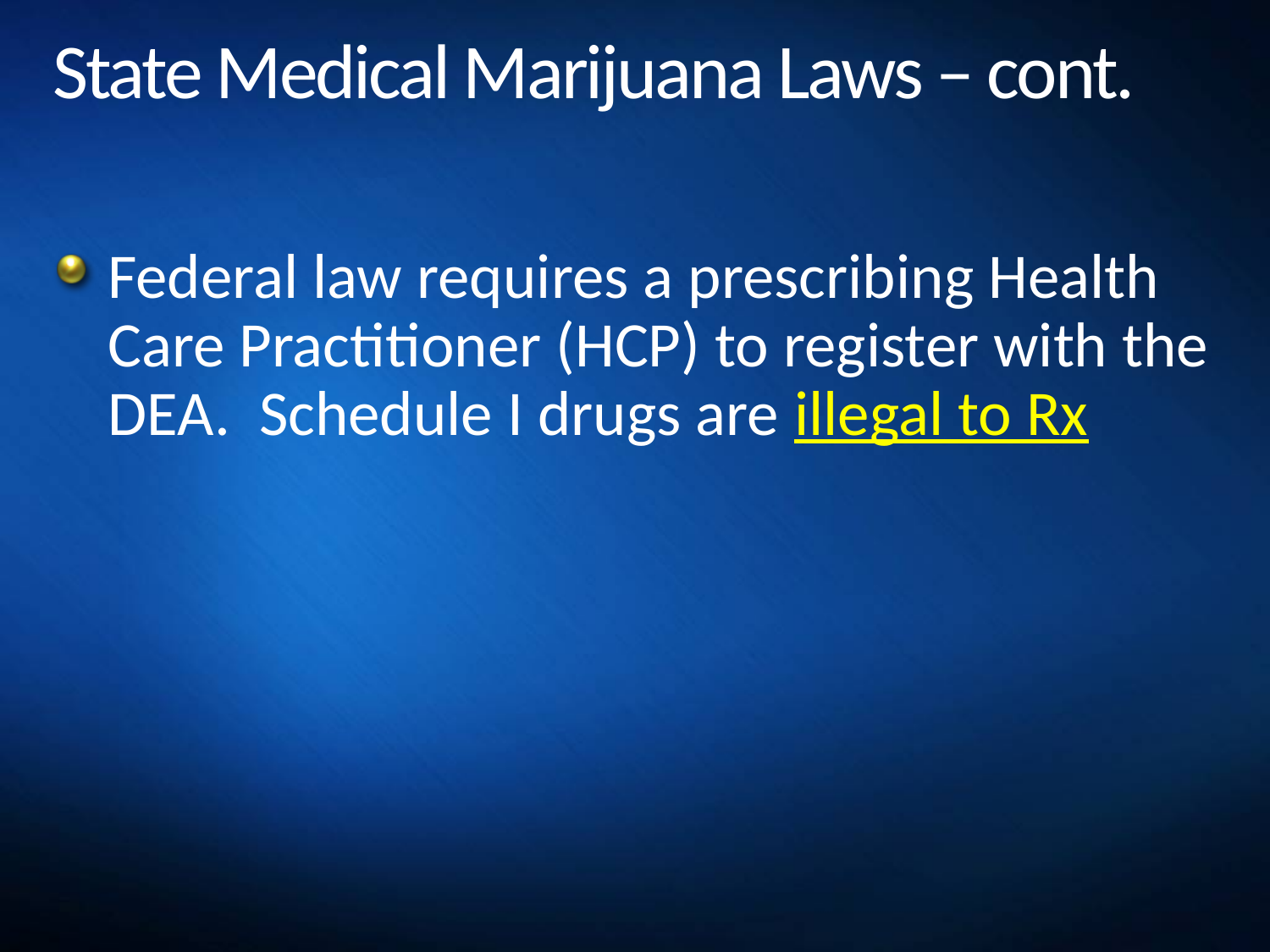

# State Medical Marijuana Laws – cont.
Federal law requires a prescribing Health Care Practitioner (HCP) to register with the DEA.  Schedule I drugs are illegal to Rx